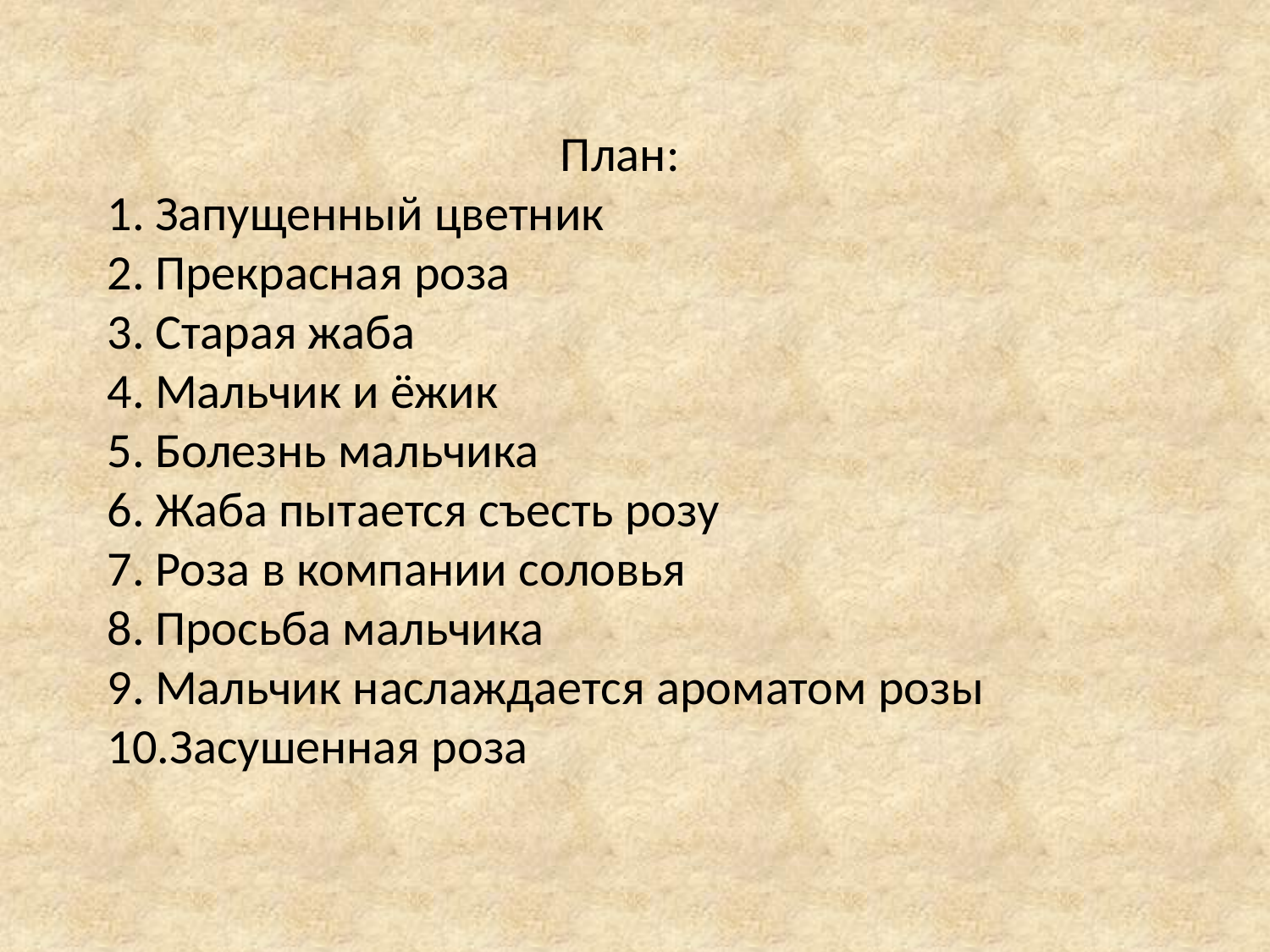

План:
Запущенный цветник
Прекрасная роза
Старая жаба
Мальчик и ёжик
Болезнь мальчика
Жаба пытается съесть розу
Роза в компании соловья
Просьба мальчика
Мальчик наслаждается ароматом розы
Засушенная роза